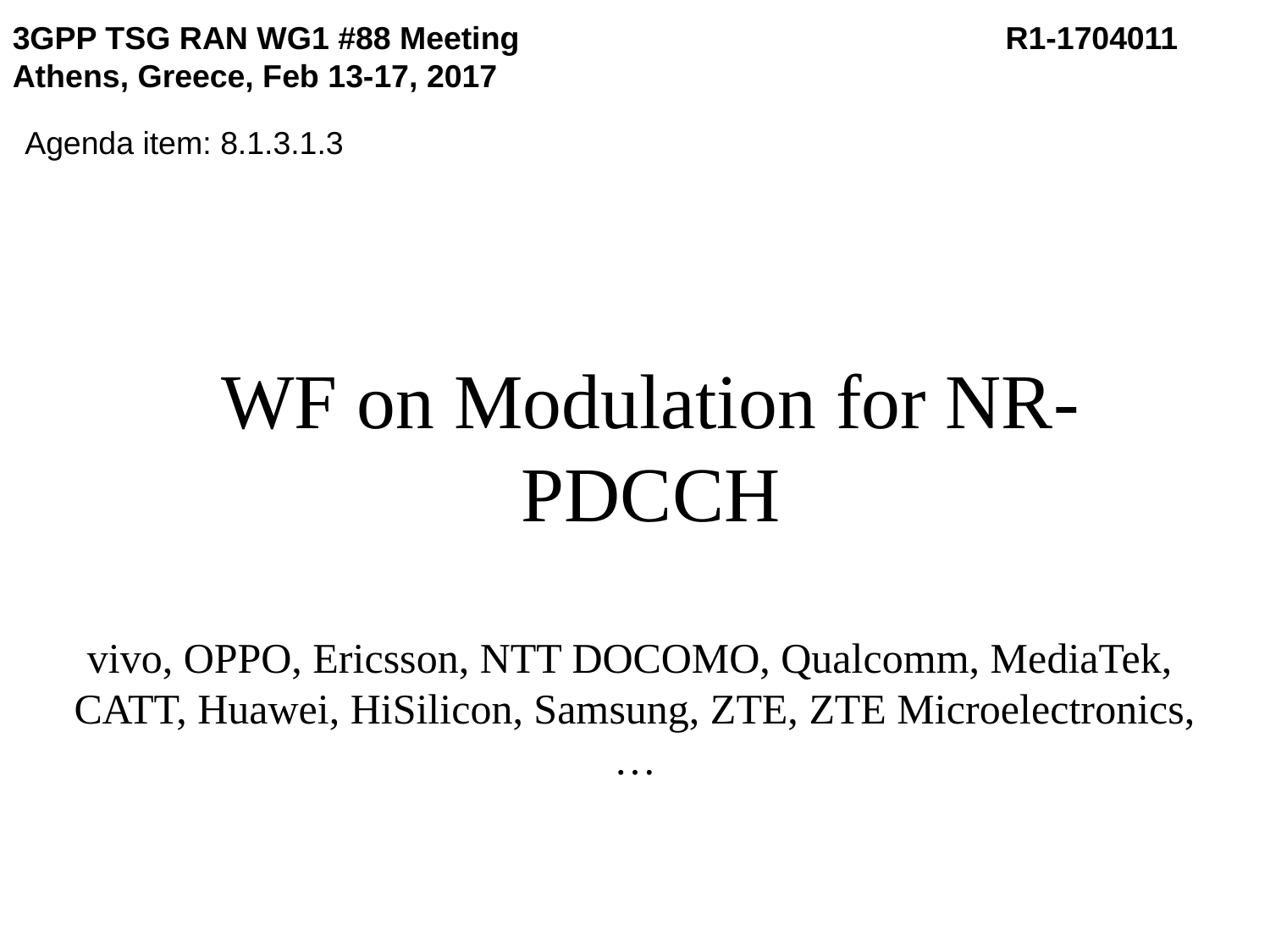

3GPP TSG RAN WG1 #88 Meeting  		                          R1-1704011
Athens, Greece, Feb 13-17, 2017
Agenda item: 8.1.3.1.3
# WF on Modulation for NR-PDCCH
vivo, OPPO, Ericsson, NTT DOCOMO, Qualcomm, MediaTek,  CATT, Huawei, HiSilicon, Samsung, ZTE, ZTE Microelectronics, …